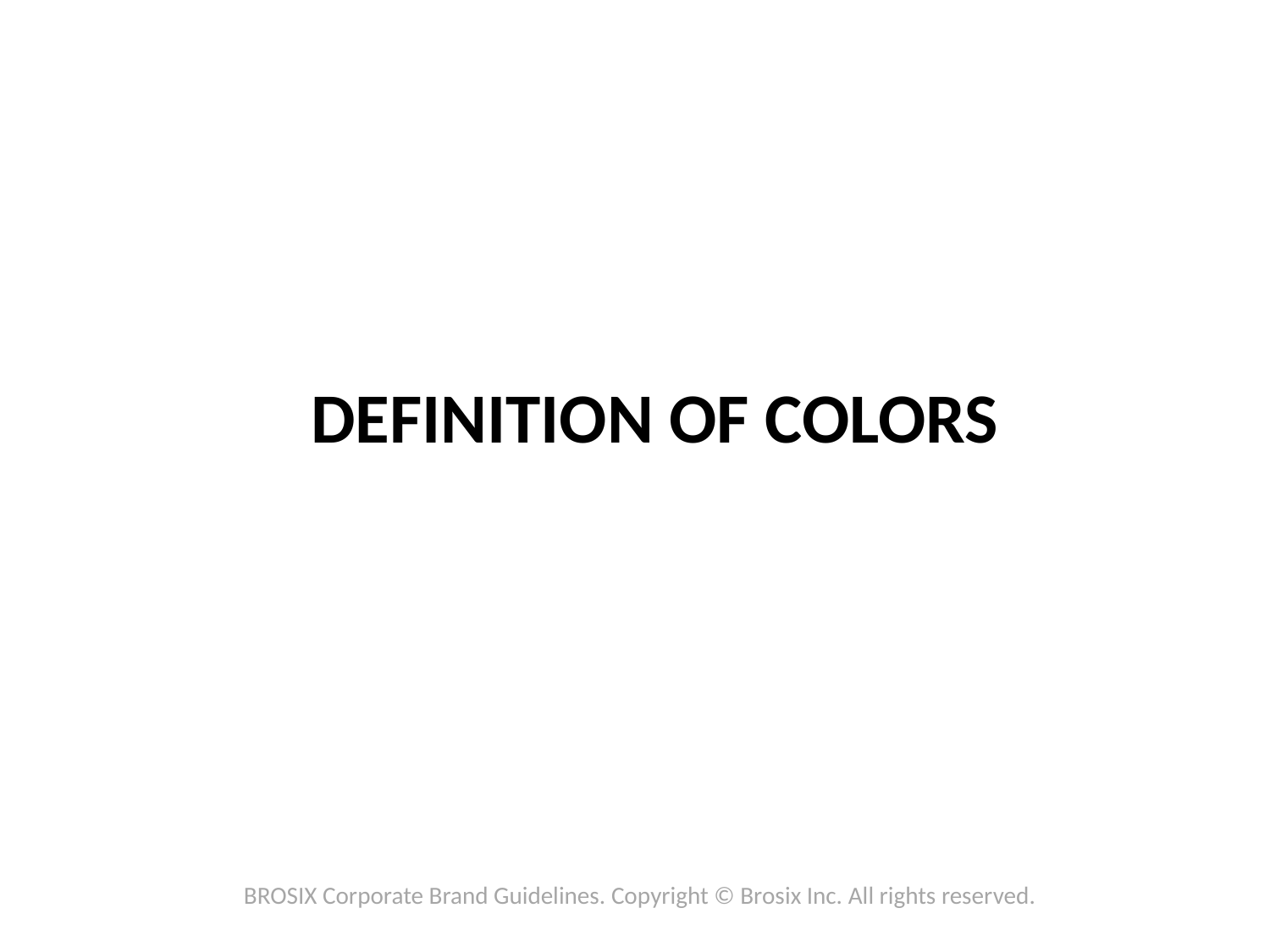

# Definition of Colors
BROSIX Corporate Brand Guidelines. Copyright © Brosix Inc. All rights reserved.